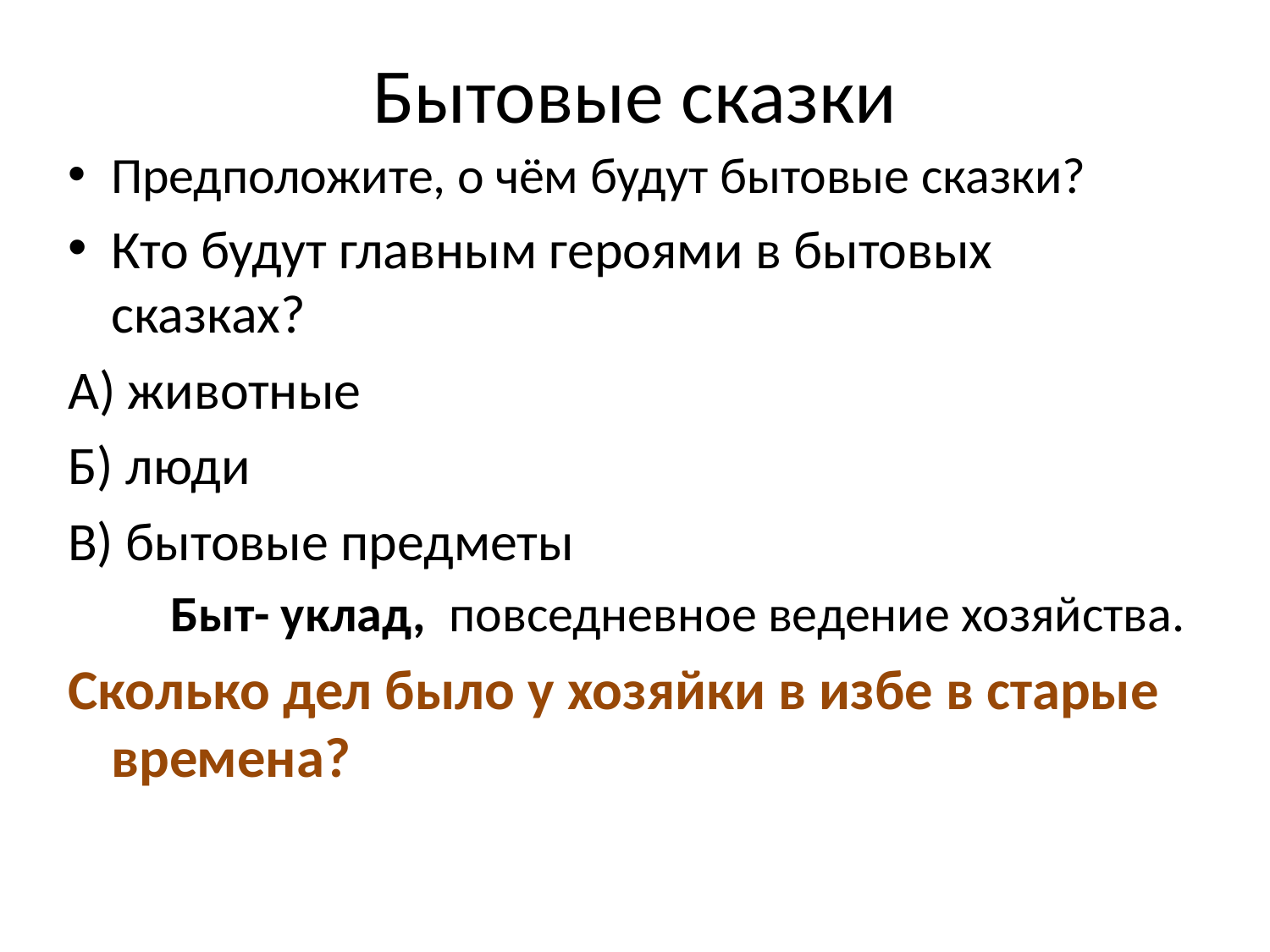

# Бытовые сказки
Предположите, о чём будут бытовые сказки?
Кто будут главным героями в бытовых сказках?
А) животные
Б) люди
В) бытовые предметы
         Быт- уклад,  повседневное ведение хозяйства.
Сколько дел было у хозяйки в избе в старые времена?